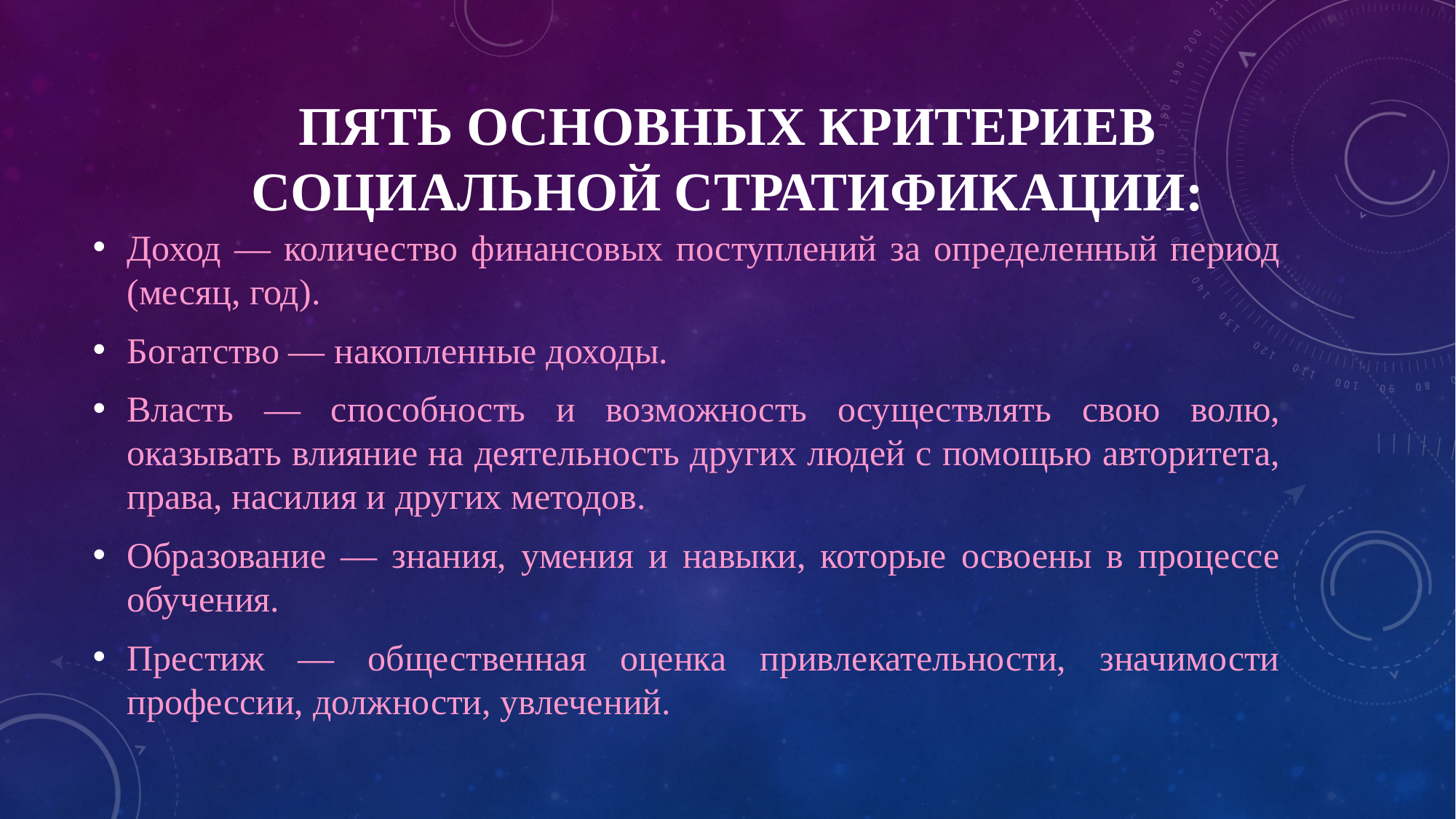

# Пять основных критериев социальной стратификации:
Доход — количество финансовых поступлений за определенный период (месяц, год).
Богатство — накопленные доходы.
Власть — способность и возможность осуществлять свою волю, оказывать влияние на деятельность других людей с помощью авторитета, права, насилия и других методов.
Образование — знания, умения и навыки, которые освоены в процессе обучения.
Престиж — общественная оценка привлекательности, значимости профессии, должности, увлечений.